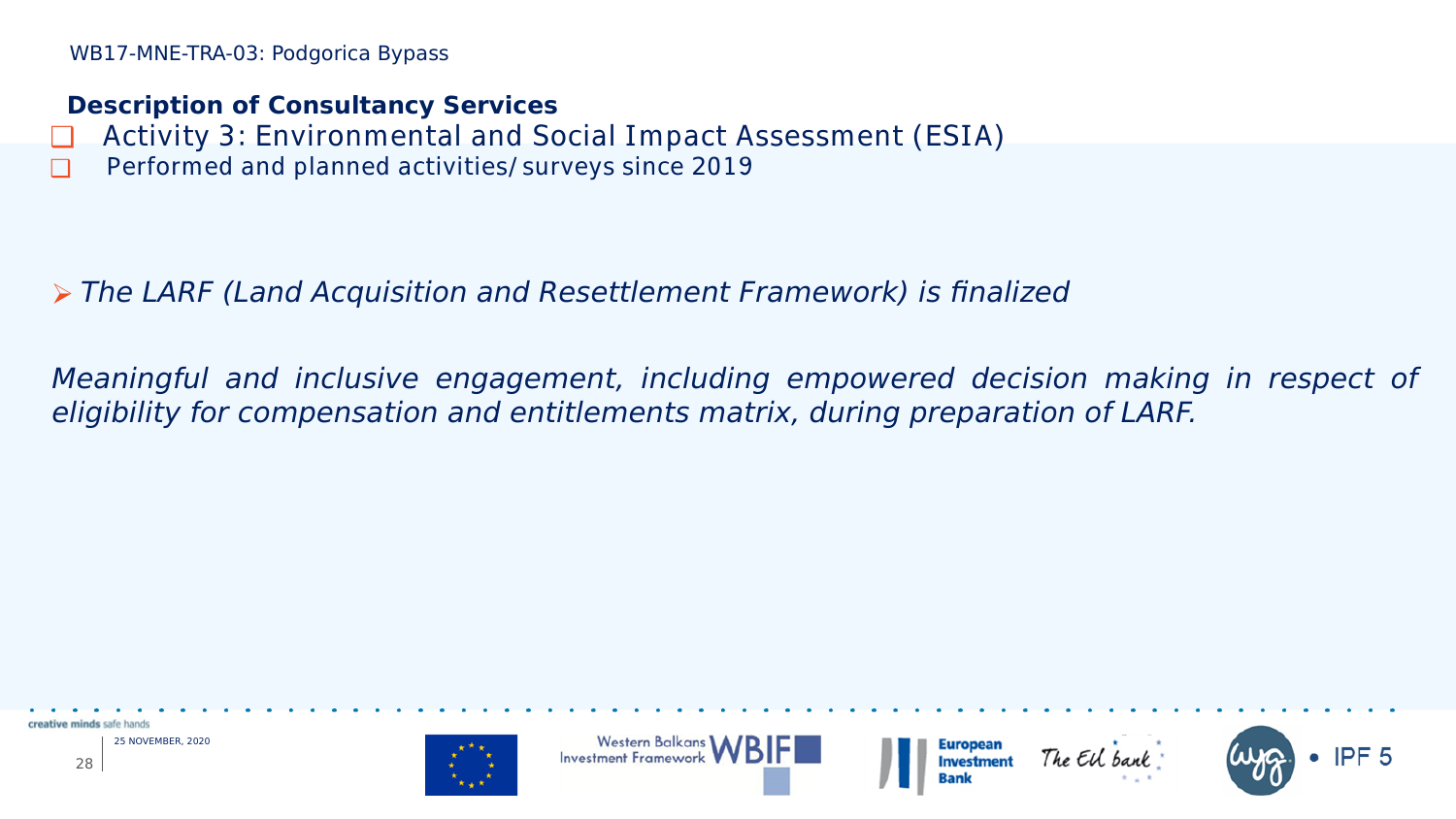

WB17-MNE-TRA-03: Podgorica Bypass
# Description of Consultancy Services
   Activity 3: Environmental and Social Impact Assessment (ESIA)
    Performed and planned activities/surveys since 2019

The LARF (Land Acquisition and Resettlement Framework) is finalized

Meaningful and inclusive engagement, including empowered decision making in respect of eligibility for compensation and entitlements matrix, during preparation of LARF.

28
25 NOVEMBER, 2020